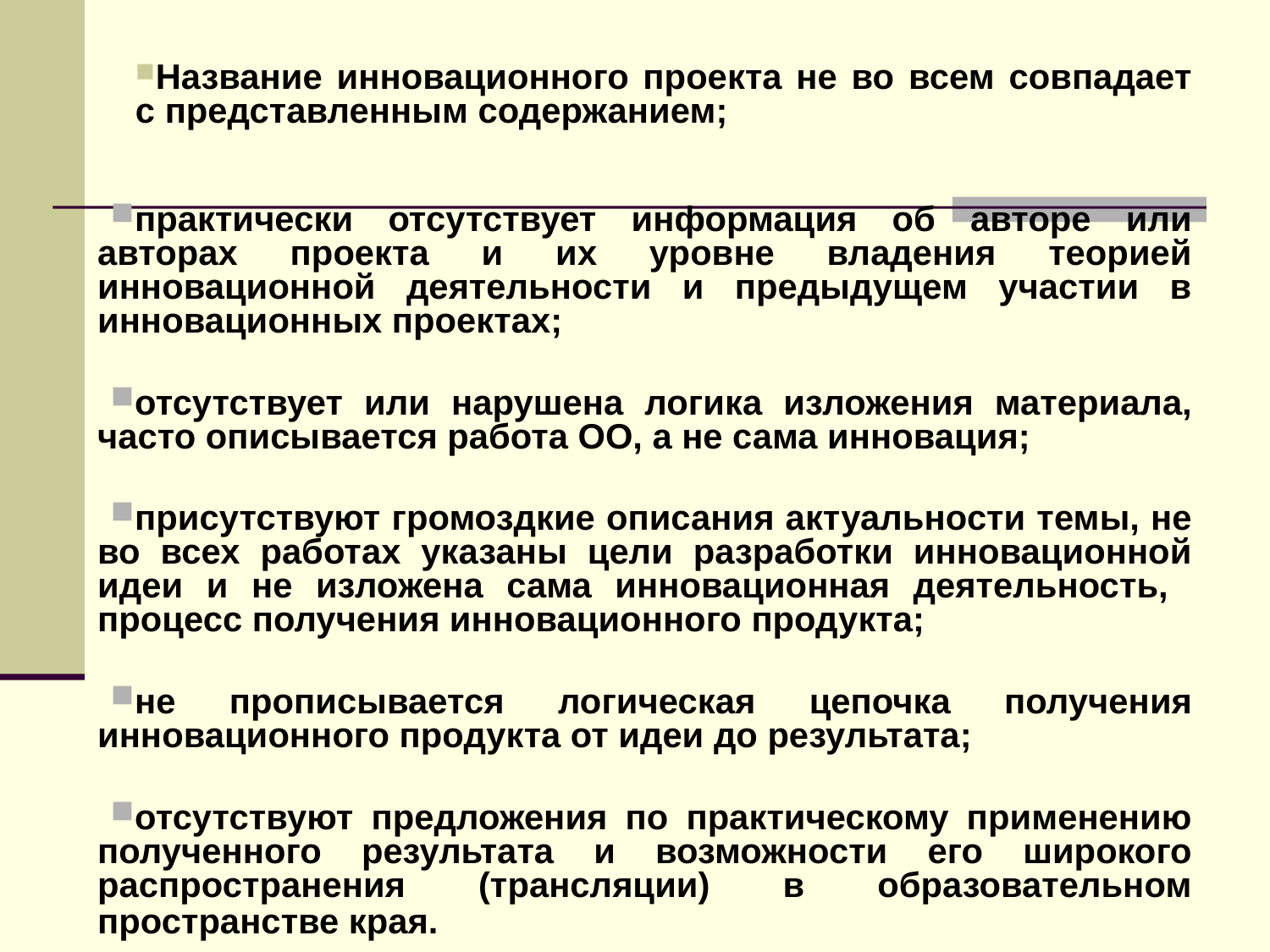

Название инновационного проекта не во всем совпадает с представленным содержанием;

практически отсутствует информация об авторе или авторах проекта и их уровне владения теорией инновационной деятельности и предыдущем участии в инновационных проектах;

отсутствует или нарушена логика изложения материала, часто описывается работа ОО, а не сама инновация;

присутствуют громоздкие описания актуальности темы, не во всех работах указаны цели разработки инновационной идеи и не изложена сама инновационная деятельность,  процесс получения инновационного продукта;

не прописывается логическая цепочка получения инновационного продукта от идеи до результата;

отсутствуют предложения по практическому применению полученного результата и возможности его широкого распространения (трансляции) в образовательном пространстве края.